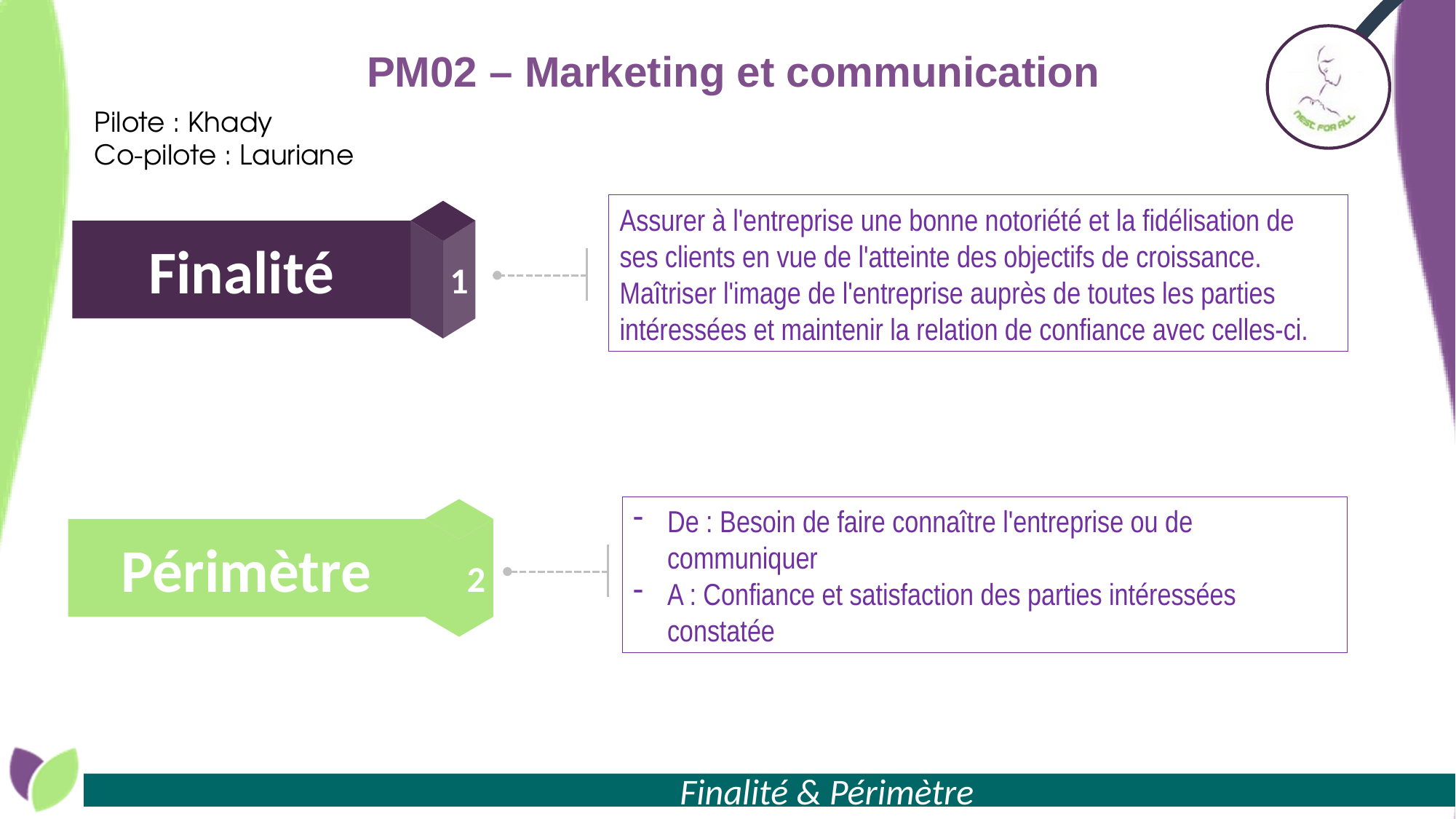

# PM02 – Marketing et communication
Pilote : Khady
Co-pilote : Lauriane
Assurer à l'entreprise une bonne notoriété et la fidélisation de ses clients en vue de l'atteinte des objectifs de croissance.
Maîtriser l'image de l'entreprise auprès de toutes les parties intéressées et maintenir la relation de confiance avec celles-ci.

1
Finalité

De : Besoin de faire connaître l'entreprise ou de communiquer
A : Confiance et satisfaction des parties intéressées constatée

2
Périmètre

  Finalité & Périmètre